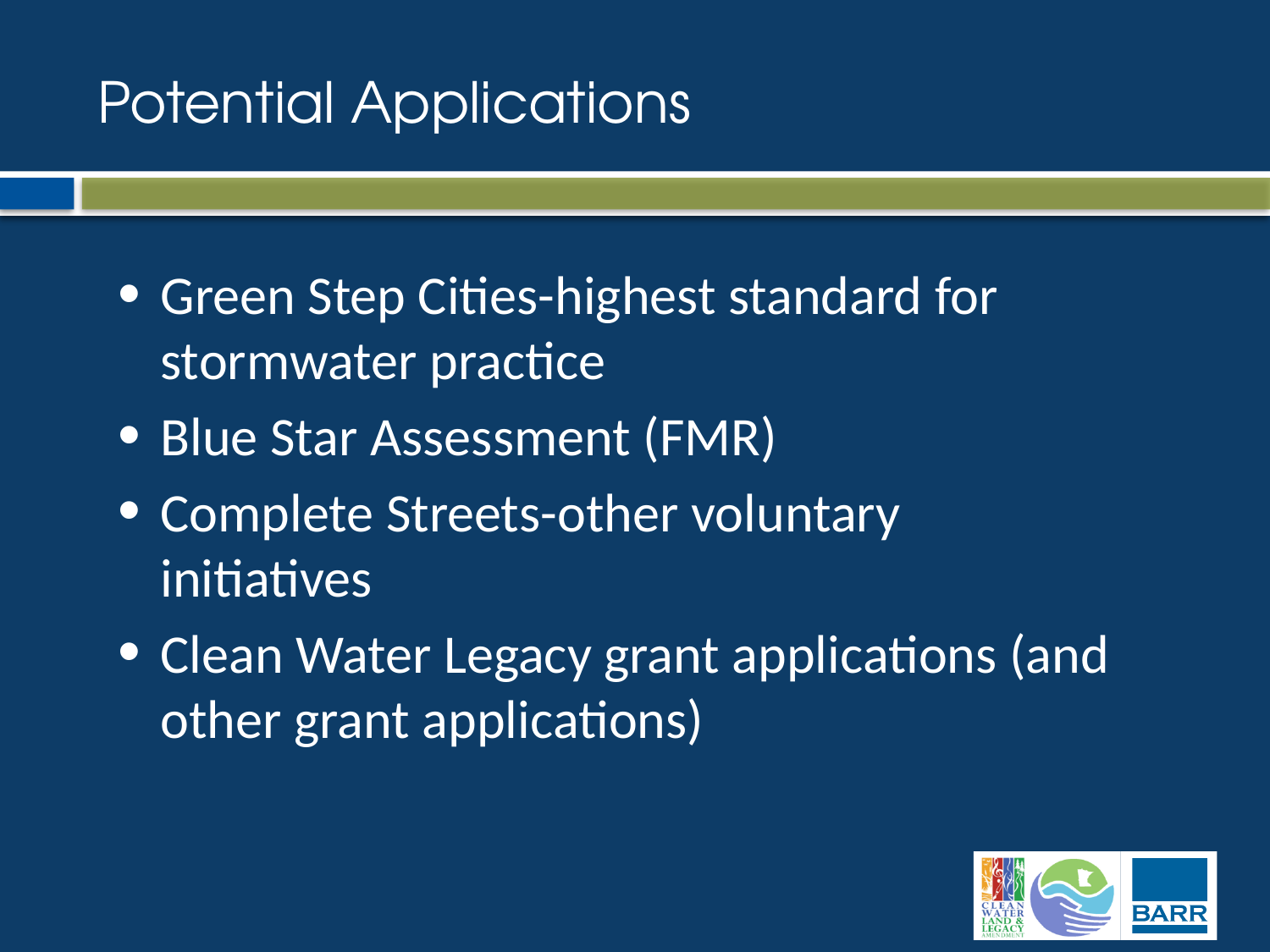

# Potential Applications
Green Step Cities-highest standard for stormwater practice
Blue Star Assessment (FMR)
Complete Streets-other voluntary initiatives
Clean Water Legacy grant applications (and other grant applications)